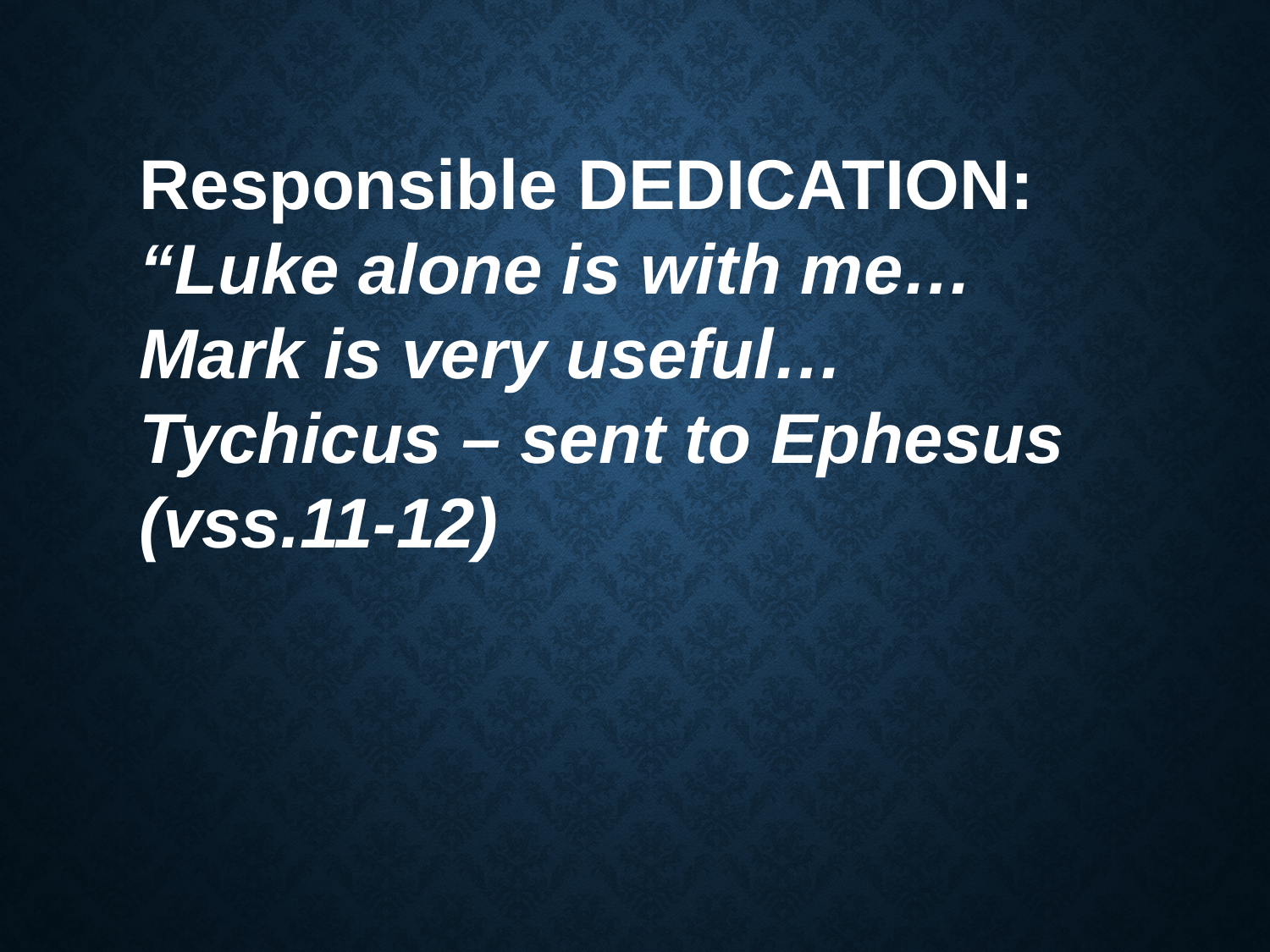

Responsible DEDICATION: “Luke alone is with me…Mark is very useful…Tychicus – sent to Ephesus (vss.11-12)